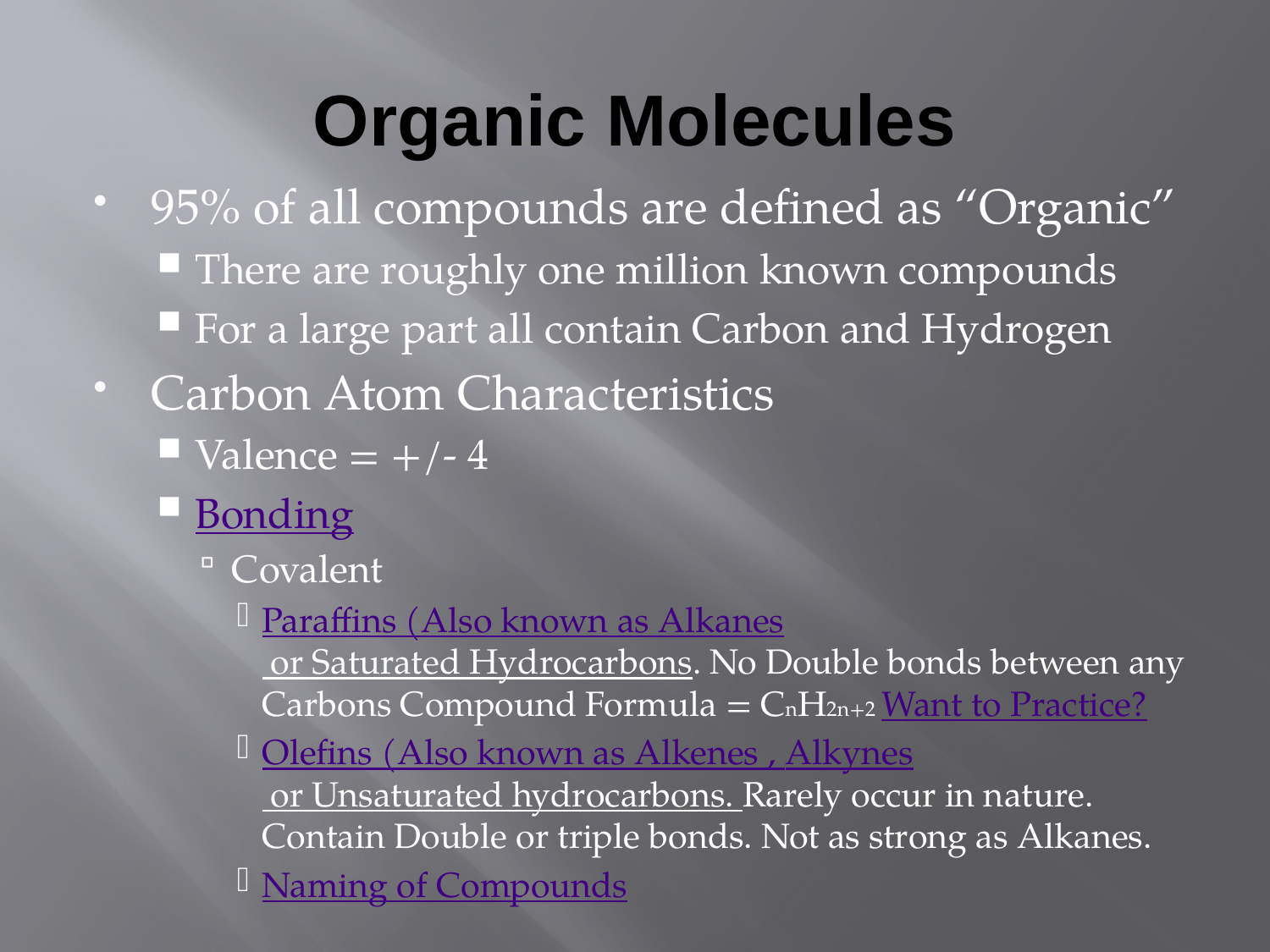

# Organic Molecules
95% of all compounds are defined as “Organic”
There are roughly one million known compounds
For a large part all contain Carbon and Hydrogen
Carbon Atom Characteristics
Valence = +/- 4
Bonding
Covalent
Paraffins (Also known as Alkanes or Saturated Hydrocarbons. No Double bonds between any Carbons Compound Formula = CnH2n+2 Want to Practice?
Olefins (Also known as Alkenes , Alkynes or Unsaturated hydrocarbons. Rarely occur in nature. Contain Double or triple bonds. Not as strong as Alkanes.
Naming of Compounds